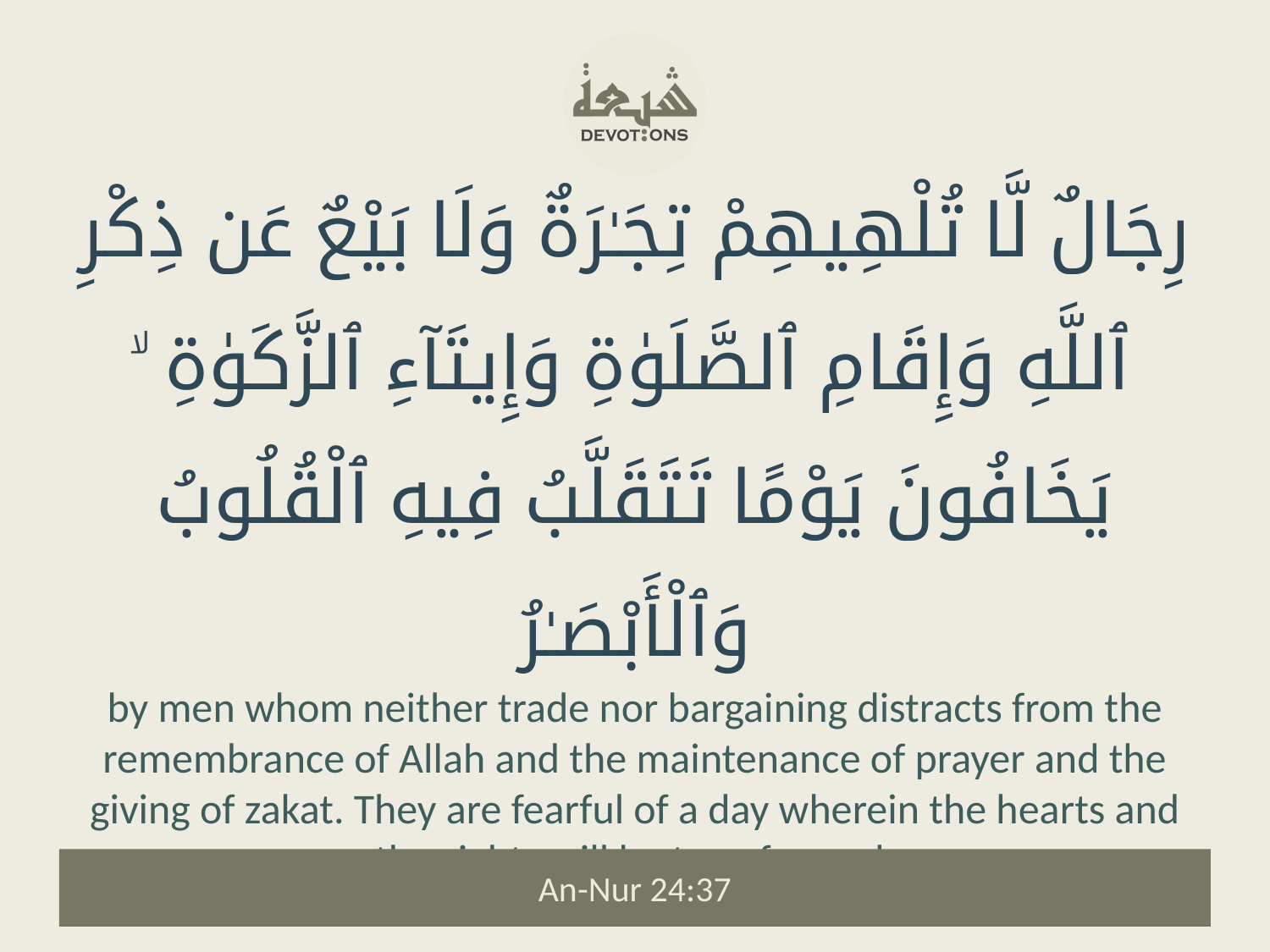

رِجَالٌ لَّا تُلْهِيهِمْ تِجَـٰرَةٌ وَلَا بَيْعٌ عَن ذِكْرِ ٱللَّهِ وَإِقَامِ ٱلصَّلَوٰةِ وَإِيتَآءِ ٱلزَّكَوٰةِ ۙ يَخَافُونَ يَوْمًا تَتَقَلَّبُ فِيهِ ٱلْقُلُوبُ وَٱلْأَبْصَـٰرُ
by men whom neither trade nor bargaining distracts from the remembrance of Allah and the maintenance of prayer and the giving of zakat. They are fearful of a day wherein the hearts and the sights will be transformed,
An-Nur 24:37